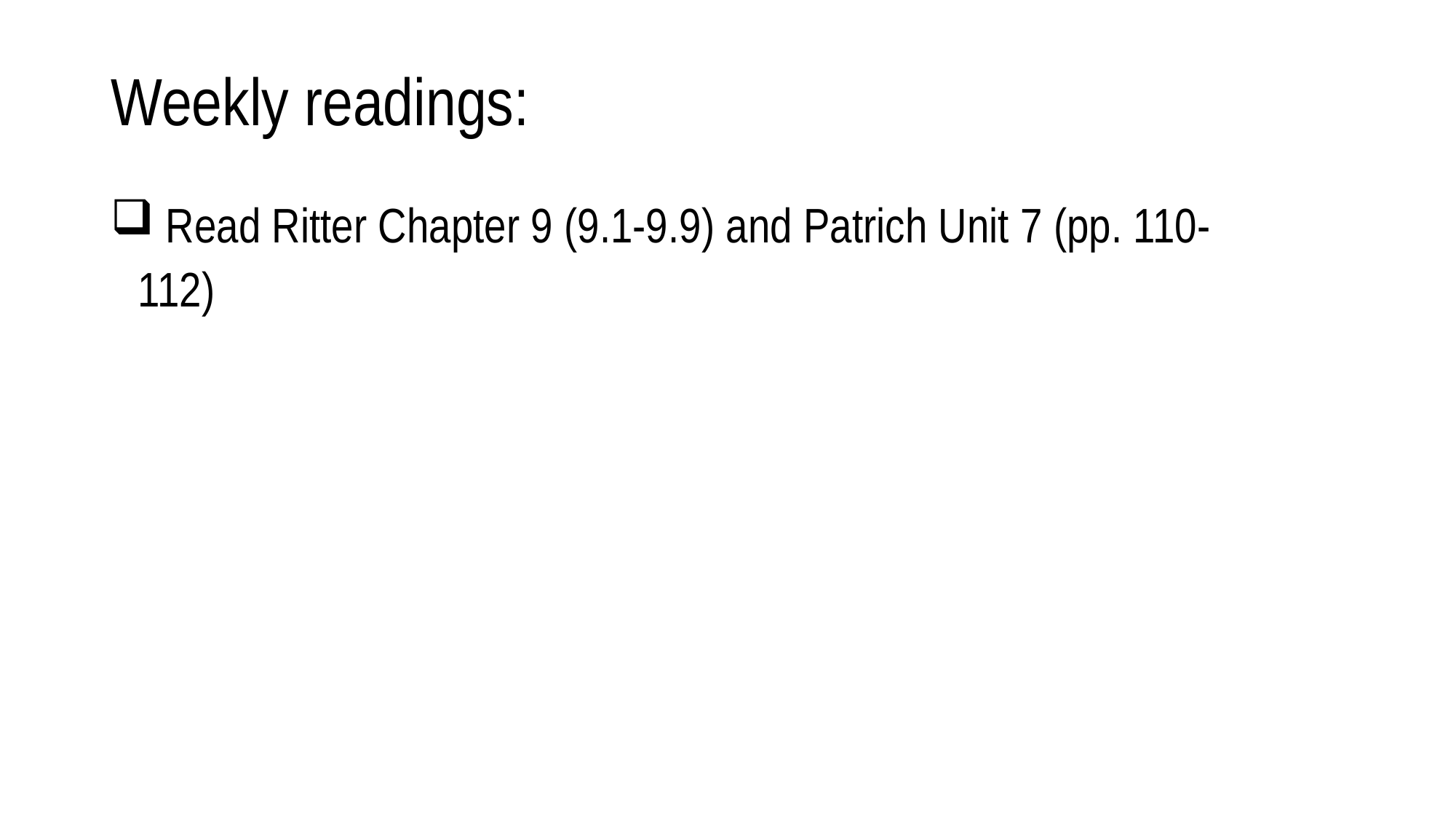

# Weekly readings:
 Read Ritter Chapter 9 (9.1-9.9) and Patrich Unit 7 (pp. 110-112)